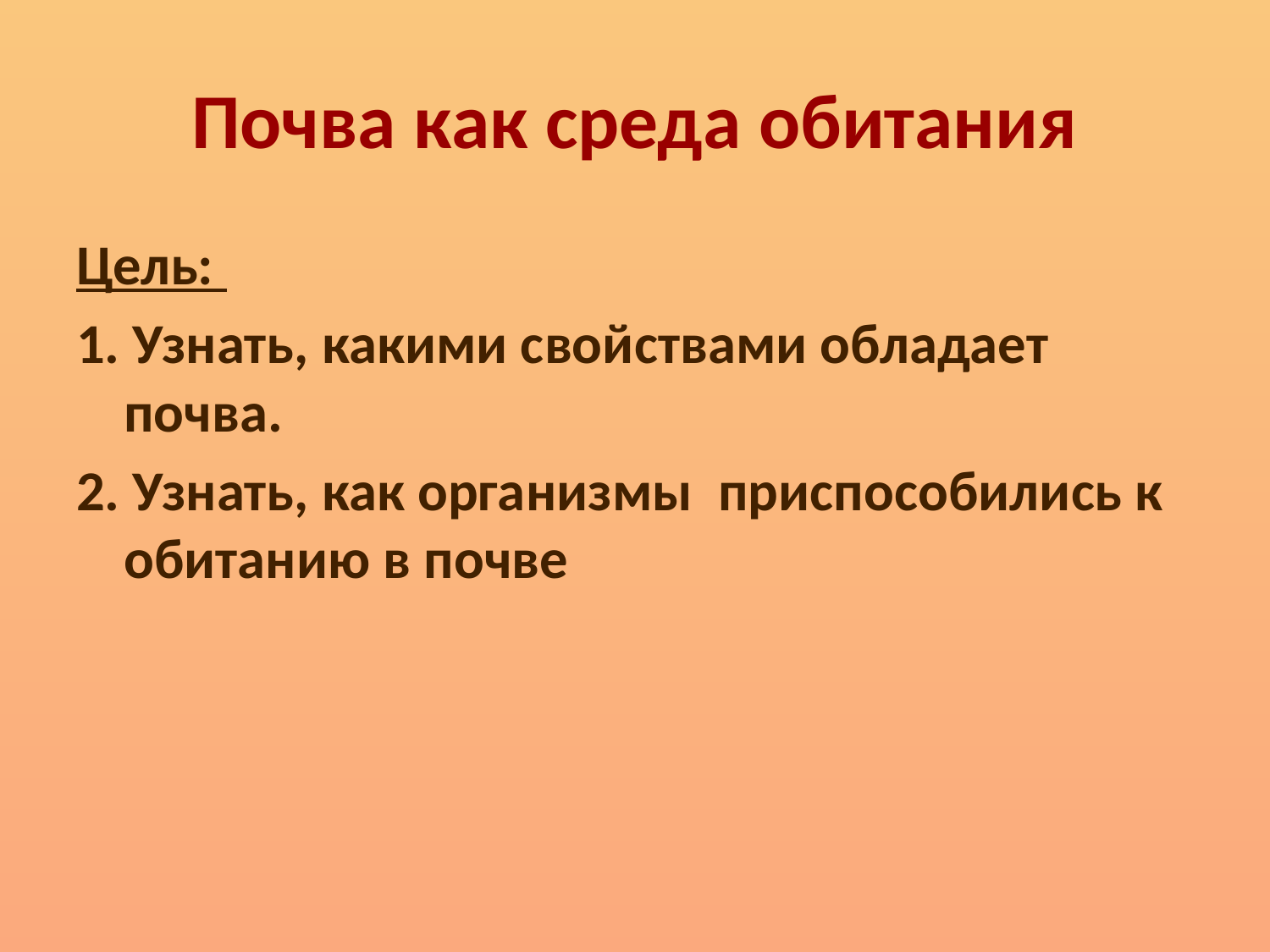

# Почва как среда обитания
Цель:
1. Узнать, какими свойствами обладает почва.
2. Узнать, как организмы  приспособились к обитанию в почве